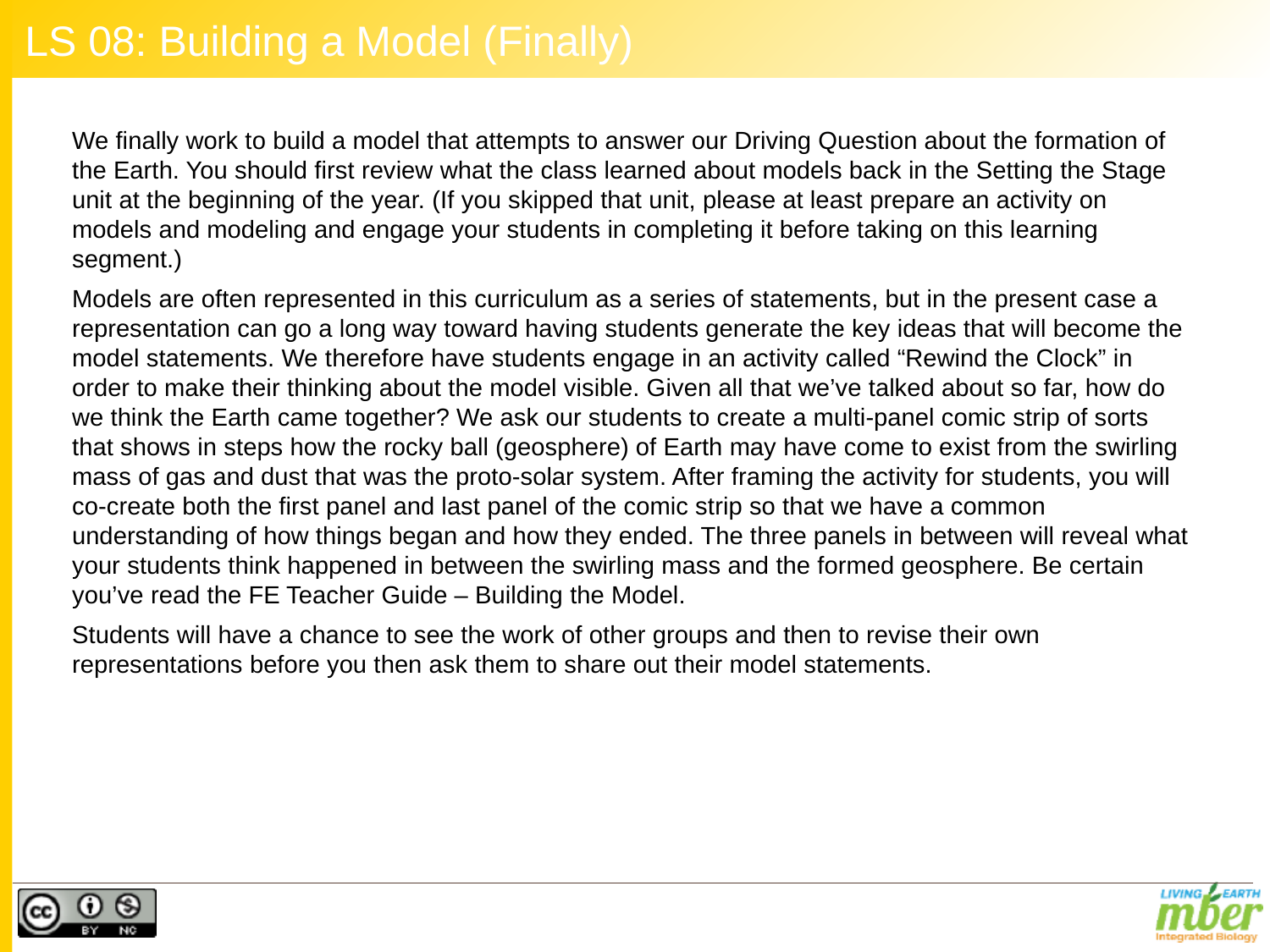

# LS 08: Building a Model (Finally)
We finally work to build a model that attempts to answer our Driving Question about the formation of the Earth. You should first review what the class learned about models back in the Setting the Stage unit at the beginning of the year. (If you skipped that unit, please at least prepare an activity on models and modeling and engage your students in completing it before taking on this learning segment.)
Models are often represented in this curriculum as a series of statements, but in the present case a representation can go a long way toward having students generate the key ideas that will become the model statements. We therefore have students engage in an activity called “Rewind the Clock” in order to make their thinking about the model visible. Given all that we’ve talked about so far, how do we think the Earth came together? We ask our students to create a multi-panel comic strip of sorts that shows in steps how the rocky ball (geosphere) of Earth may have come to exist from the swirling mass of gas and dust that was the proto-solar system. After framing the activity for students, you will co-create both the first panel and last panel of the comic strip so that we have a common understanding of how things began and how they ended. The three panels in between will reveal what your students think happened in between the swirling mass and the formed geosphere. Be certain you’ve read the FE Teacher Guide – Building the Model.
Students will have a chance to see the work of other groups and then to revise their own representations before you then ask them to share out their model statements.